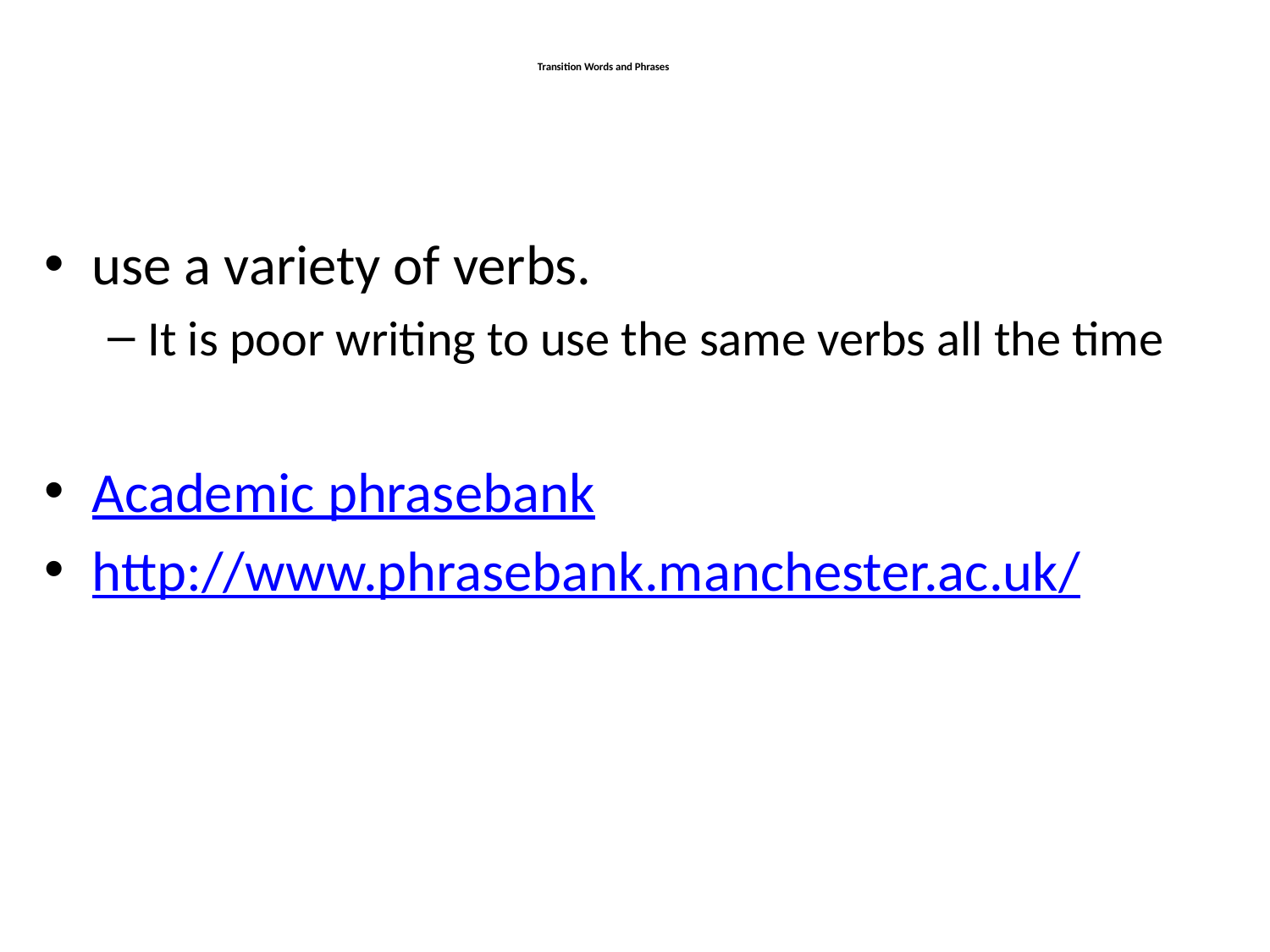

# Transition Words and Phrases
use a variety of verbs.
It is poor writing to use the same verbs all the time

Academic phrasebank
http://www.phrasebank.manchester.ac.uk/